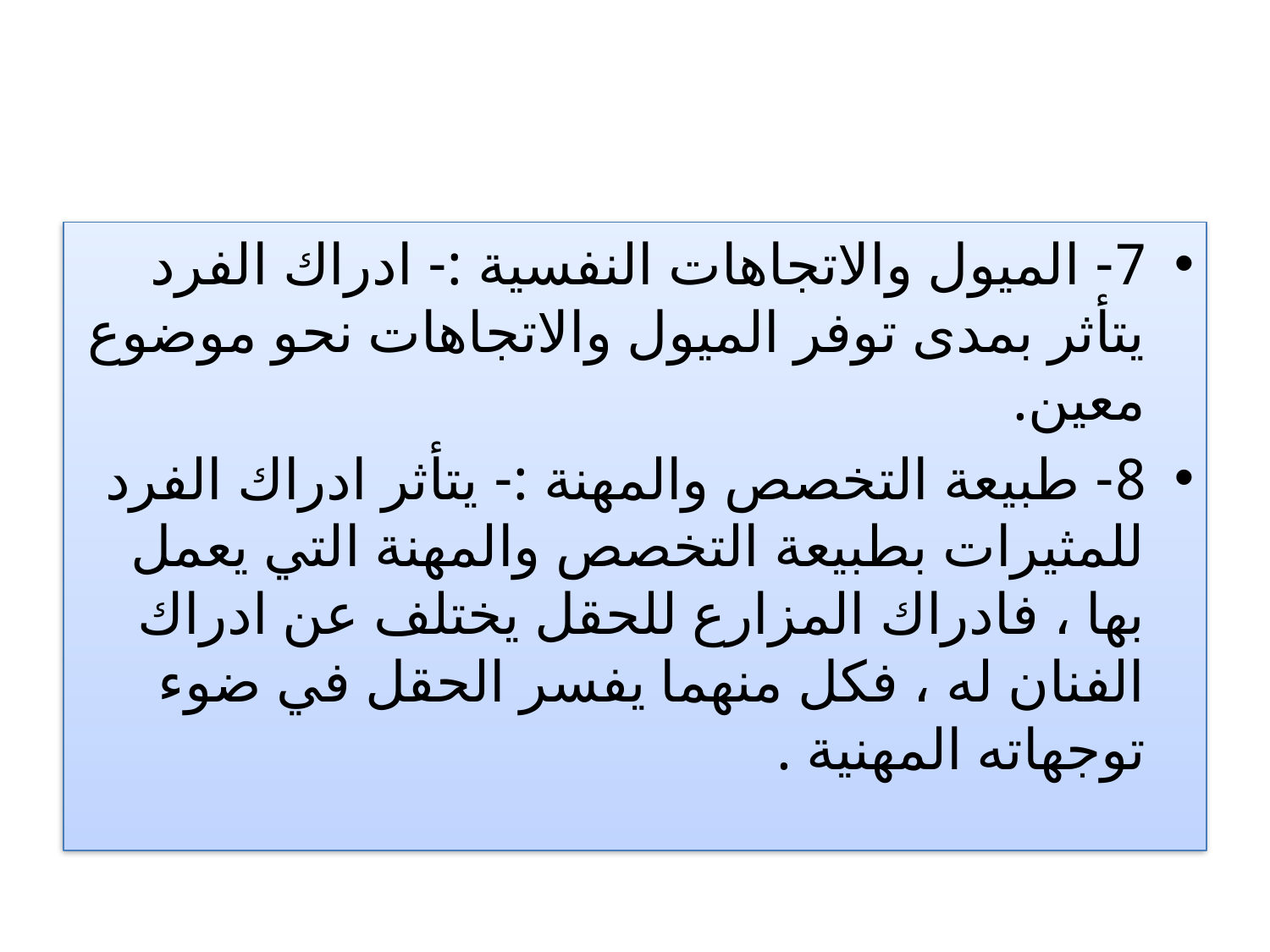

#
7- الميول والاتجاهات النفسية :- ادراك الفرد يتأثر بمدى توفر الميول والاتجاهات نحو موضوع معين.
8- طبيعة التخصص والمهنة :- يتأثر ادراك الفرد للمثيرات بطبيعة التخصص والمهنة التي يعمل بها ، فادراك المزارع للحقل يختلف عن ادراك الفنان له ، فكل منهما يفسر الحقل في ضوء توجهاته المهنية .